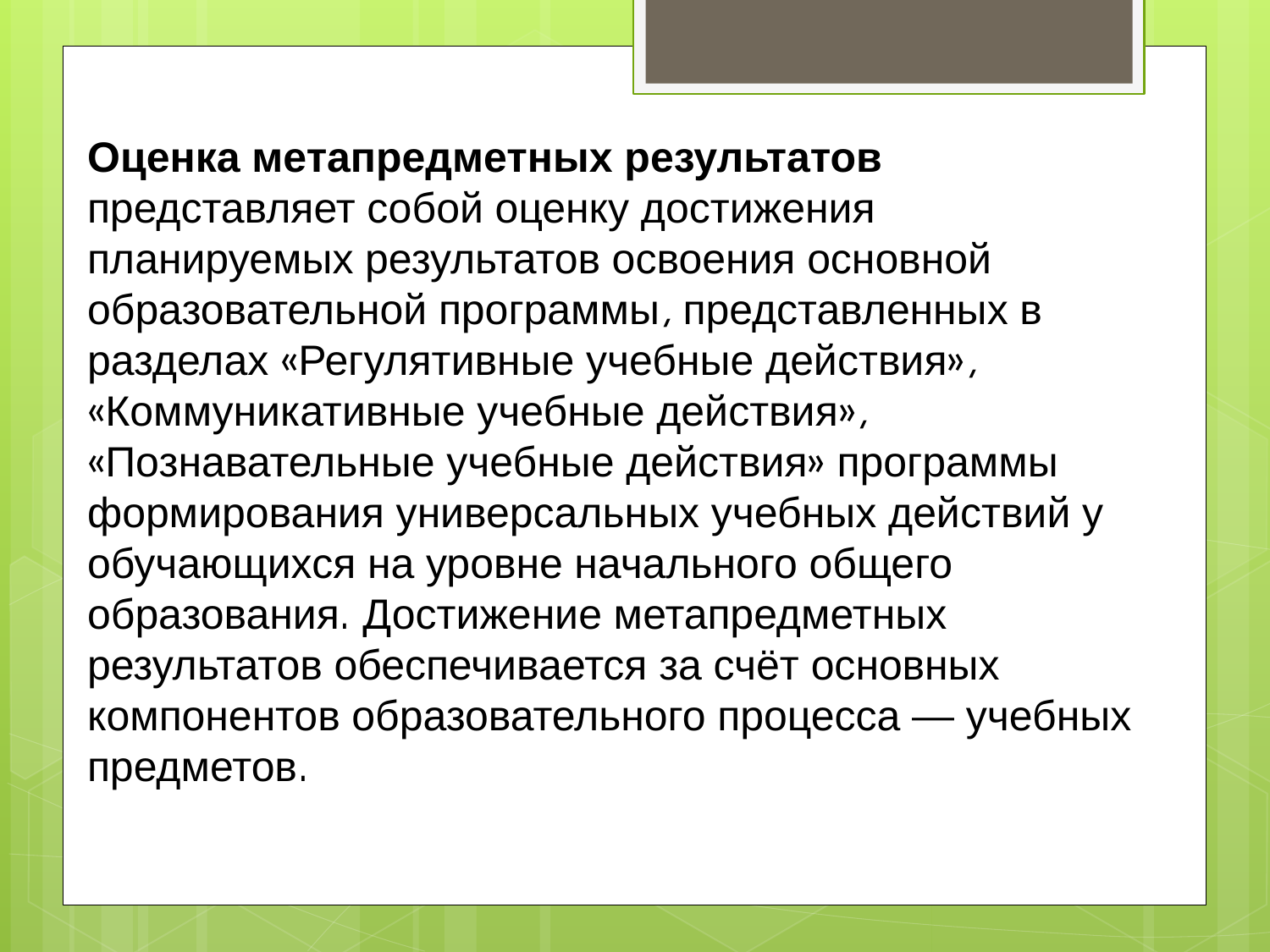

Оценка метапредметных результатов представляет собой оценку достижения планируемых результатов освоения основной образовательной программы, представленных в разделах «Регулятивные учебные действия», «Коммуникативные учебные действия», «Познавательные учебные действия» программы формирования универсальных учебных действий у обучающихся на уровне начального общего образования. Достижение метапредметных результатов обеспечивается за счёт основных компонентов образовательного процесса — учебных предметов.